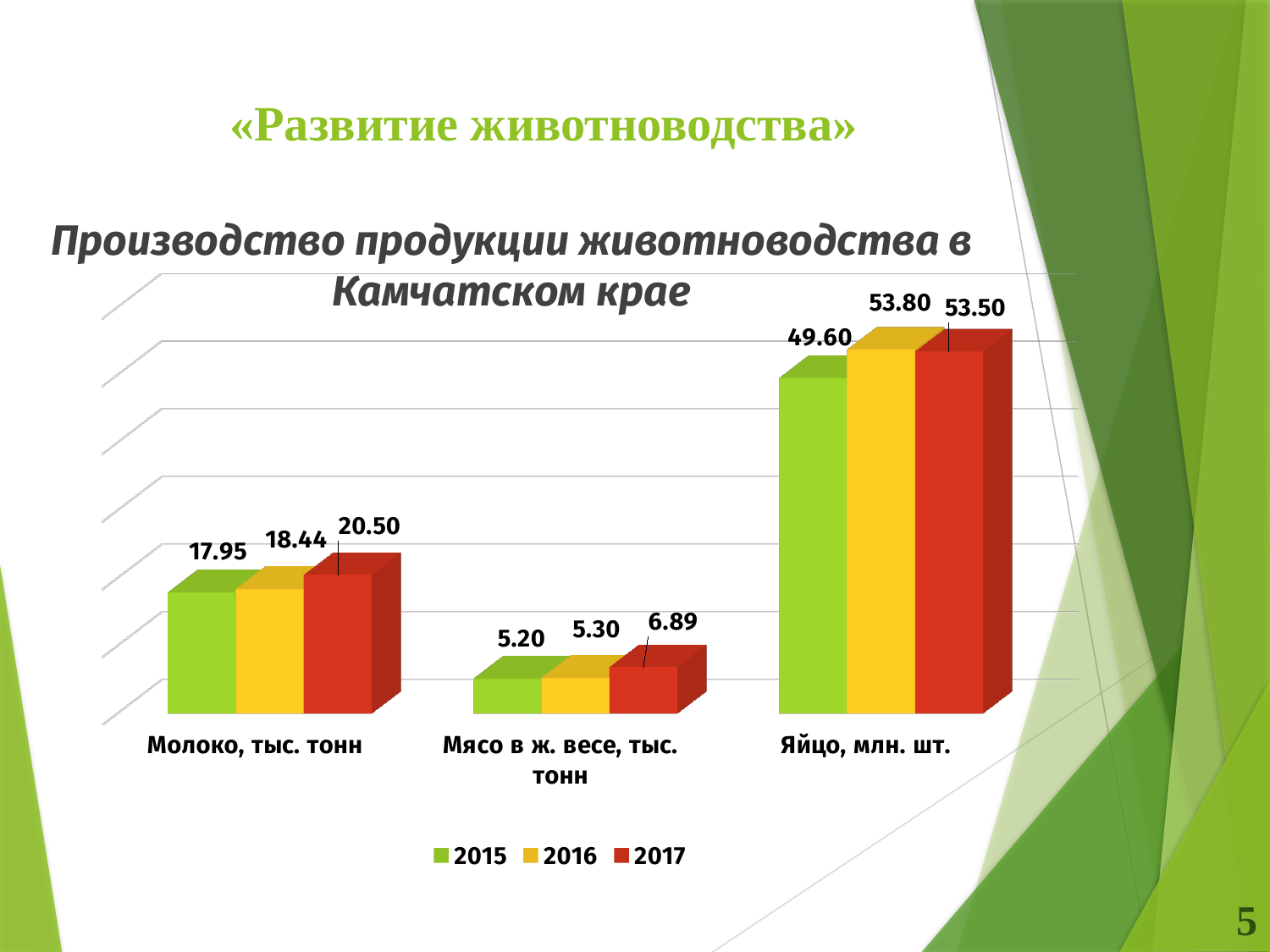

«Развитие животноводства»
Производство продукции животноводства в Камчатском крае

[unsupported chart]

5